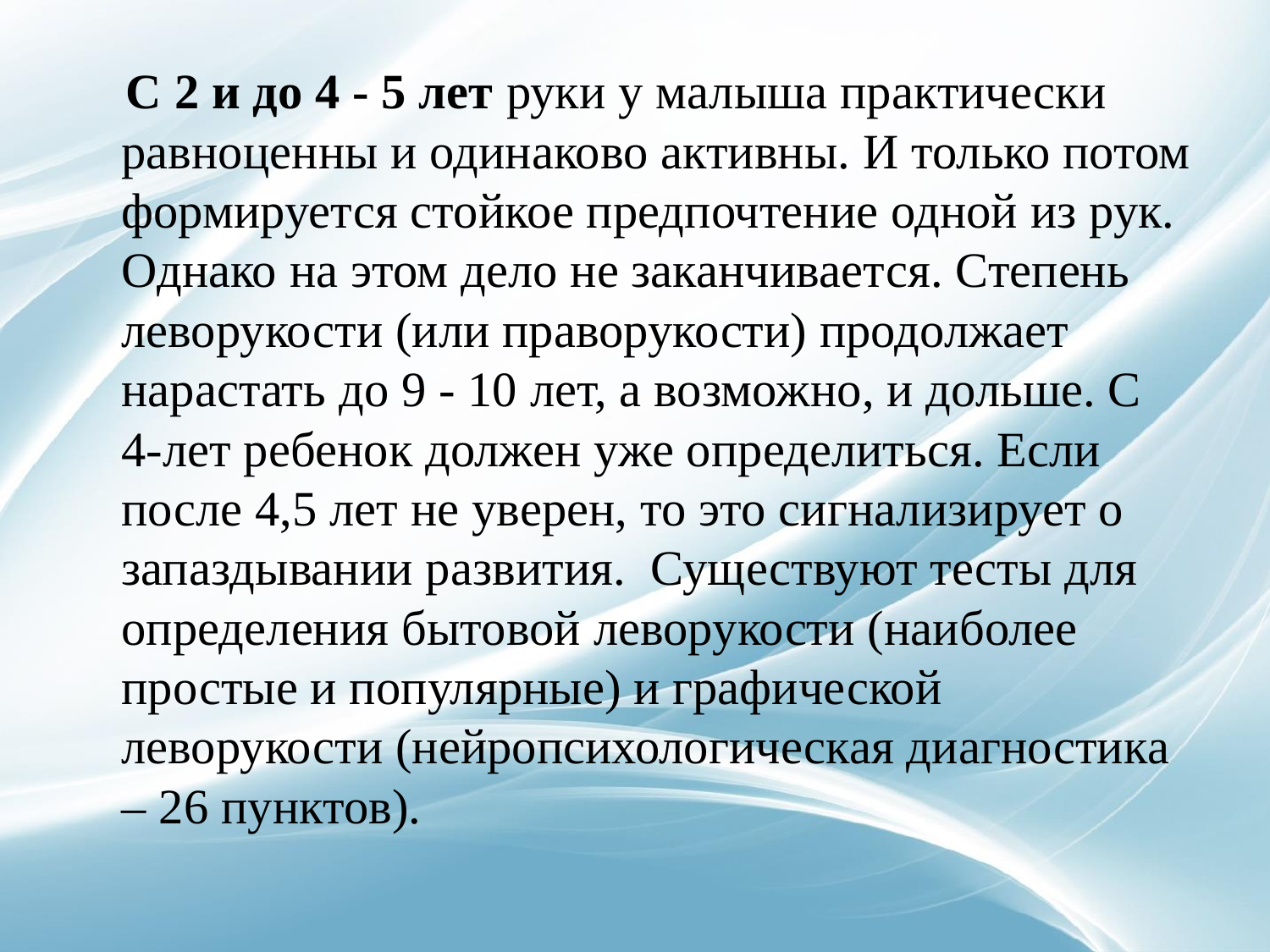

С 2 и до 4 - 5 лет руки у малыша практически равноценны и одинаково активны. И только потом формируется стойкое предпочтение одной из рук. Однако на этом дело не заканчивается. Степень леворукости (или праворукости) продолжает нарастать до 9 - 10 лет, а возможно, и дольше. С 4-лет ребенок должен уже определиться. Если после 4,5 лет не уверен, то это сигнализирует о запаздывании развития.  Существуют тесты для определения бытовой леворукости (наиболее простые и популярные) и графической леворукости (нейропсихологическая диагностика – 26 пунктов).